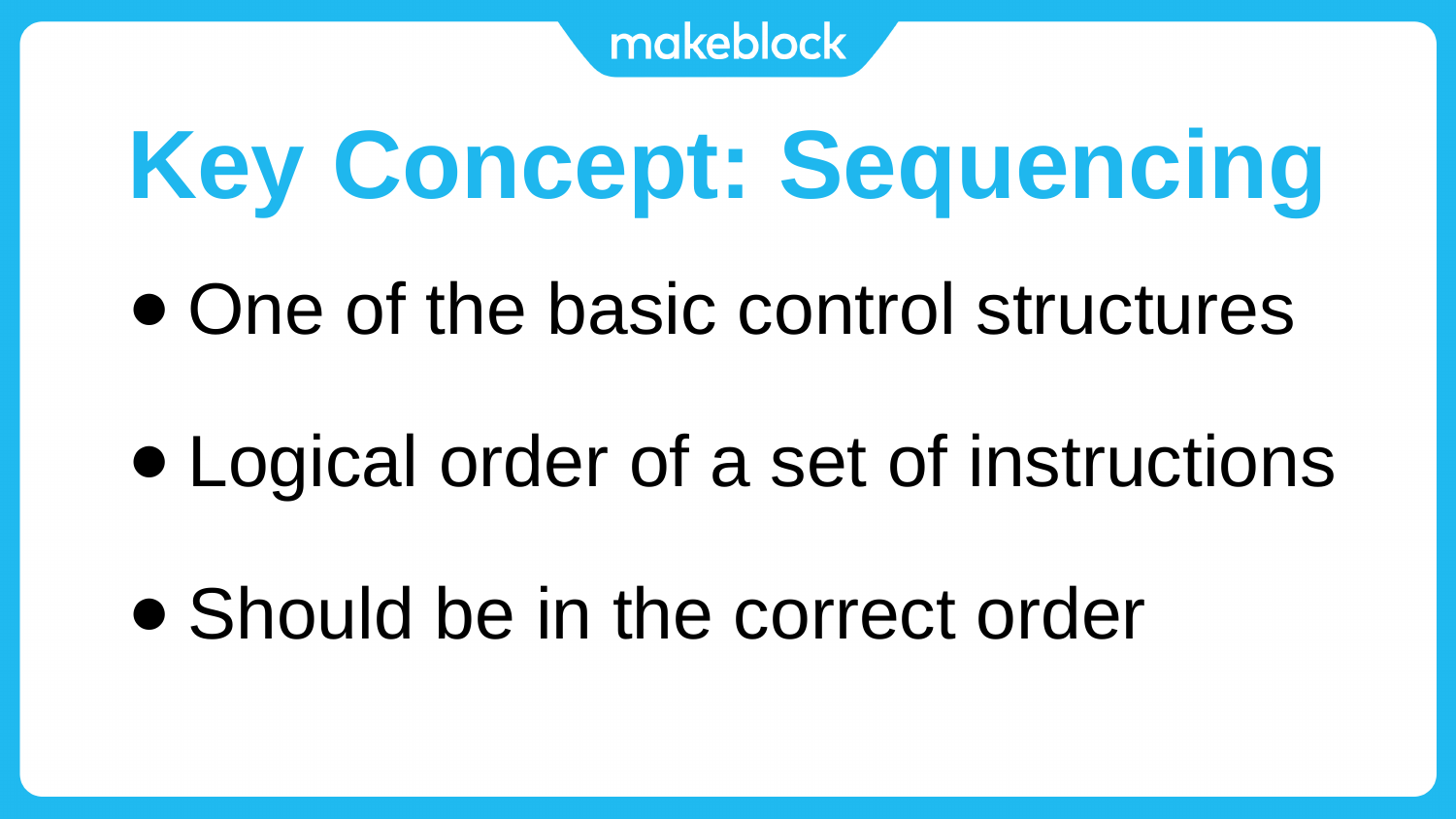

# Key Concept: Sequencing
One of the basic control structures
Logical order of a set of instructions
Should be in the correct order